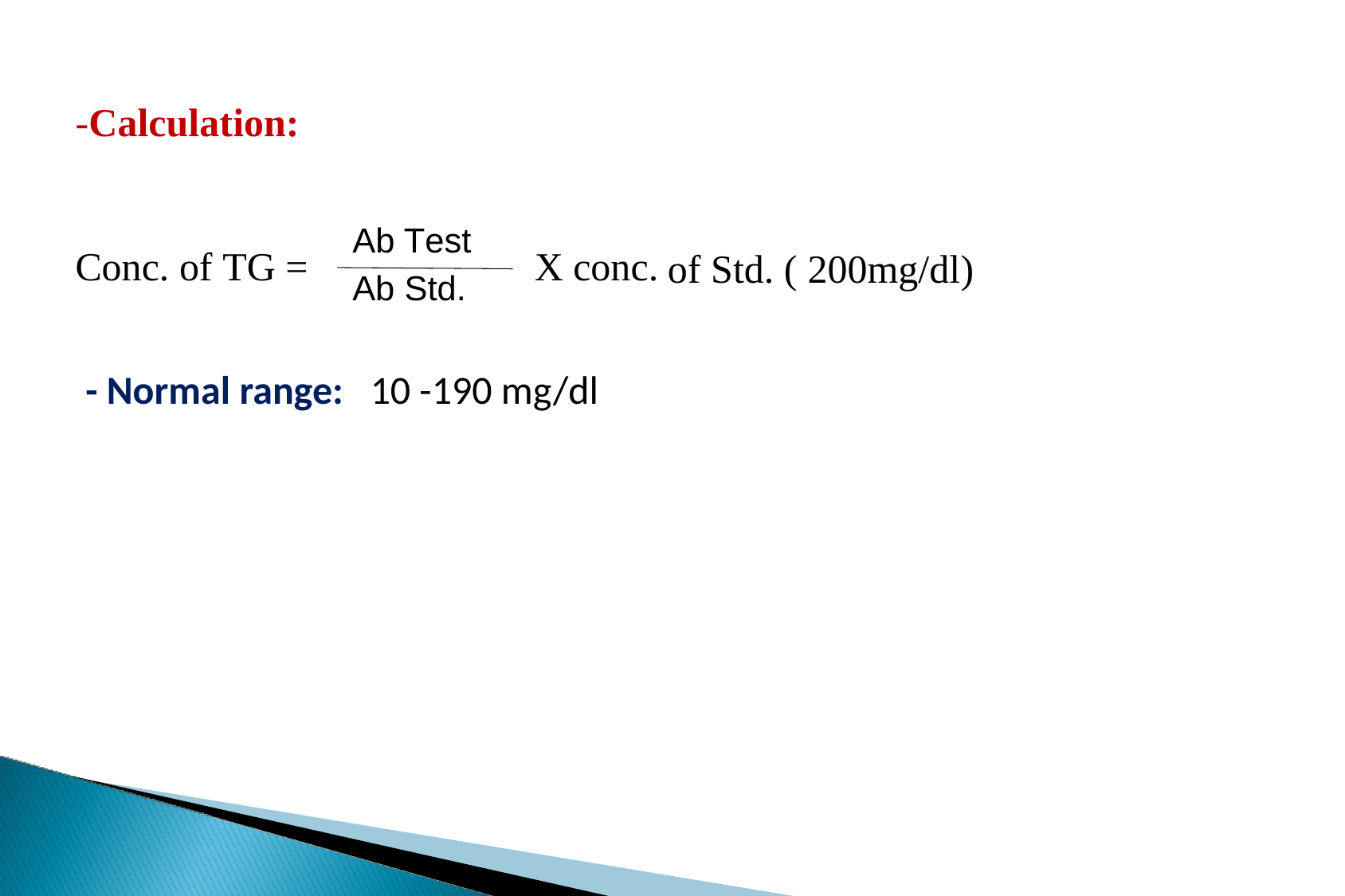

-Calculation:
Ab Test
Ab Std.
Conc. of TG =
X conc.
of Std. ( 200mg/dl)
- Normal range:   10 -190 mg/dl